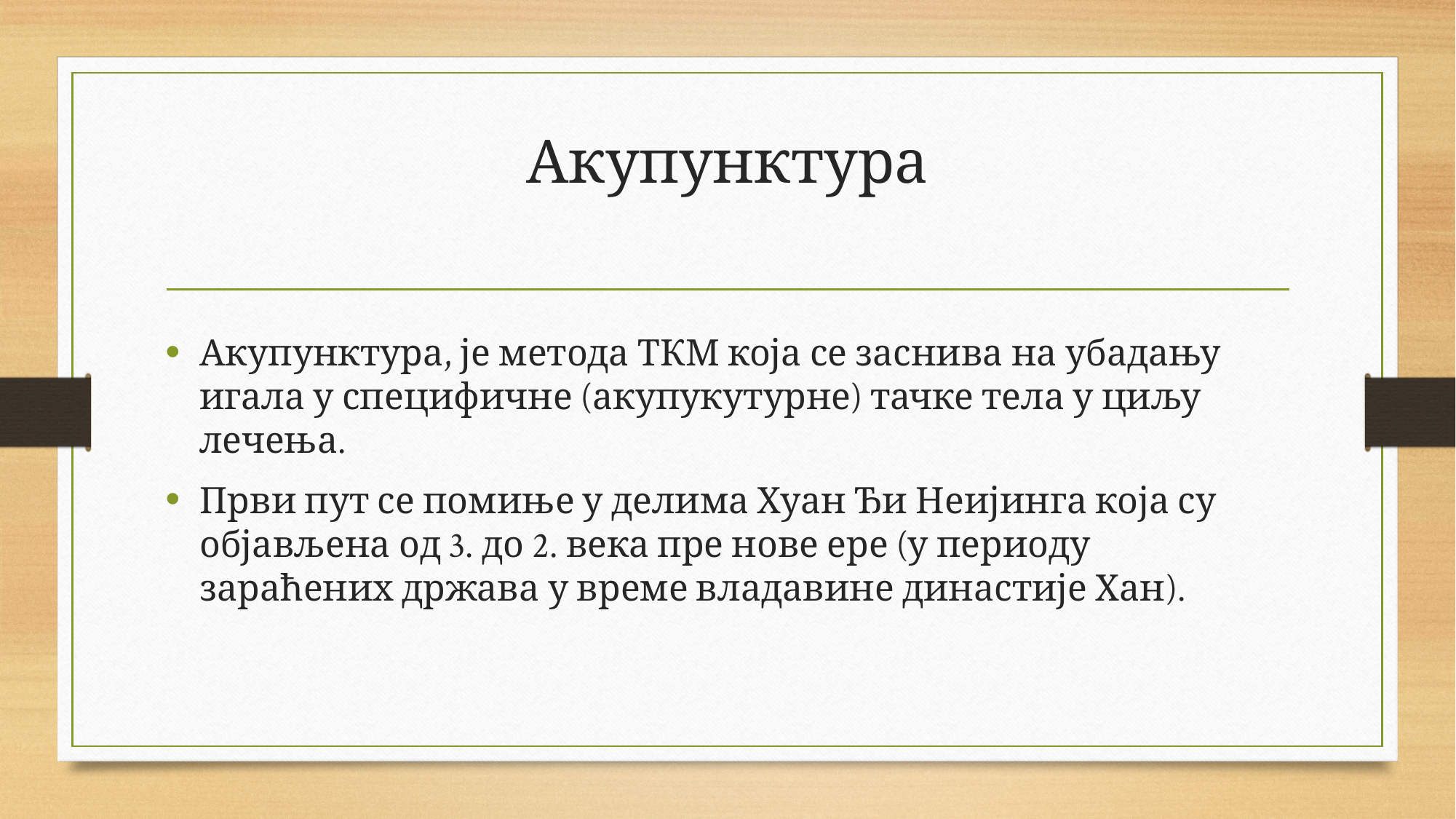

# Акупунктура

Акупунктура, је метода ТКМ која се заснива на убадању игала у специфичне (акупукутурне) тачке тела у циљу лечења.
Први пут се помиње у делима Хуан Ђи Неијинга која су објављена од 3. до 2. века пре нове ере (у периоду зараћених држава у време владавине династије Хан).